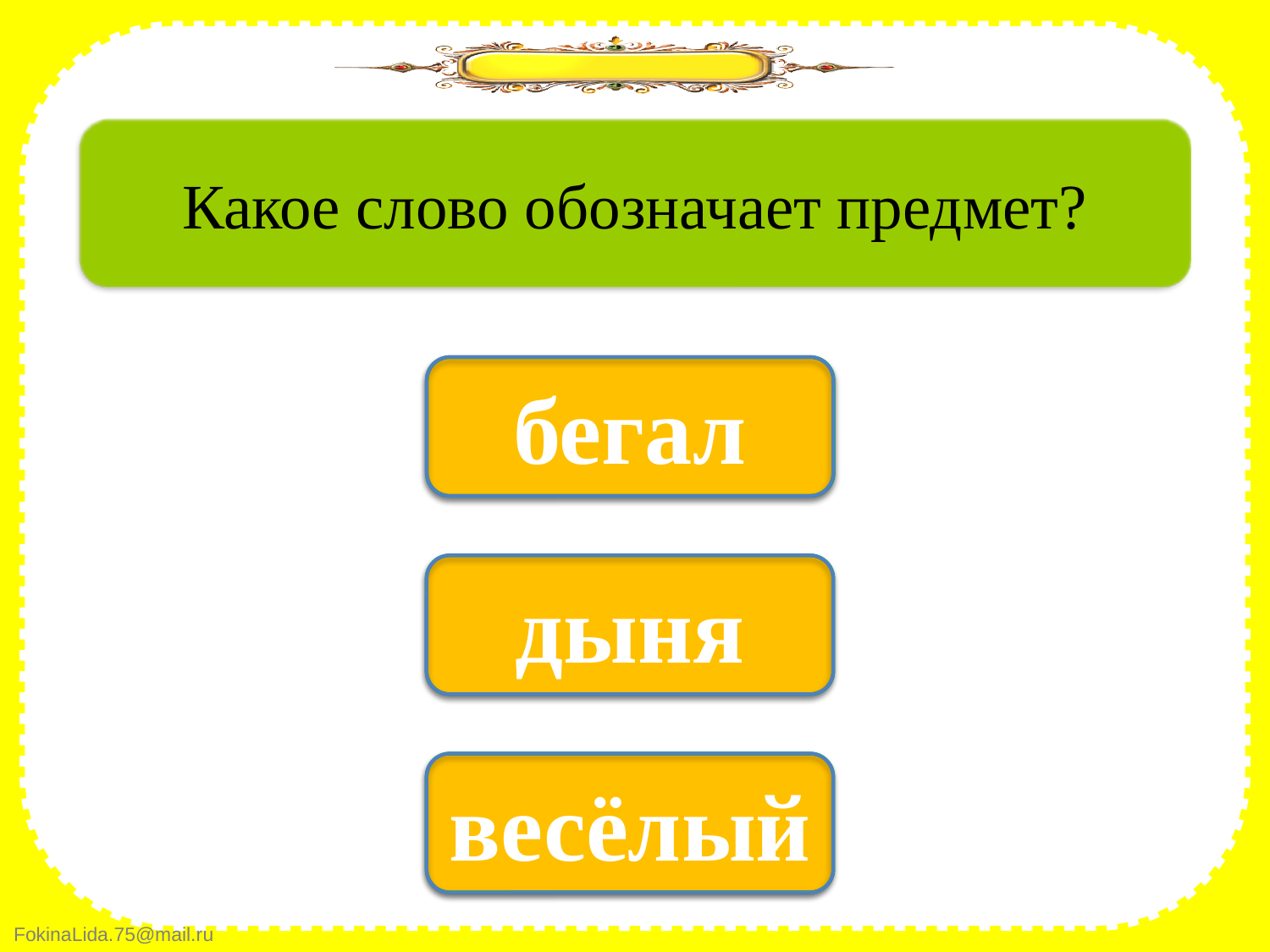

Какое слово обозначает предмет?
нет
бегал

да
дыня

нет
весёлый